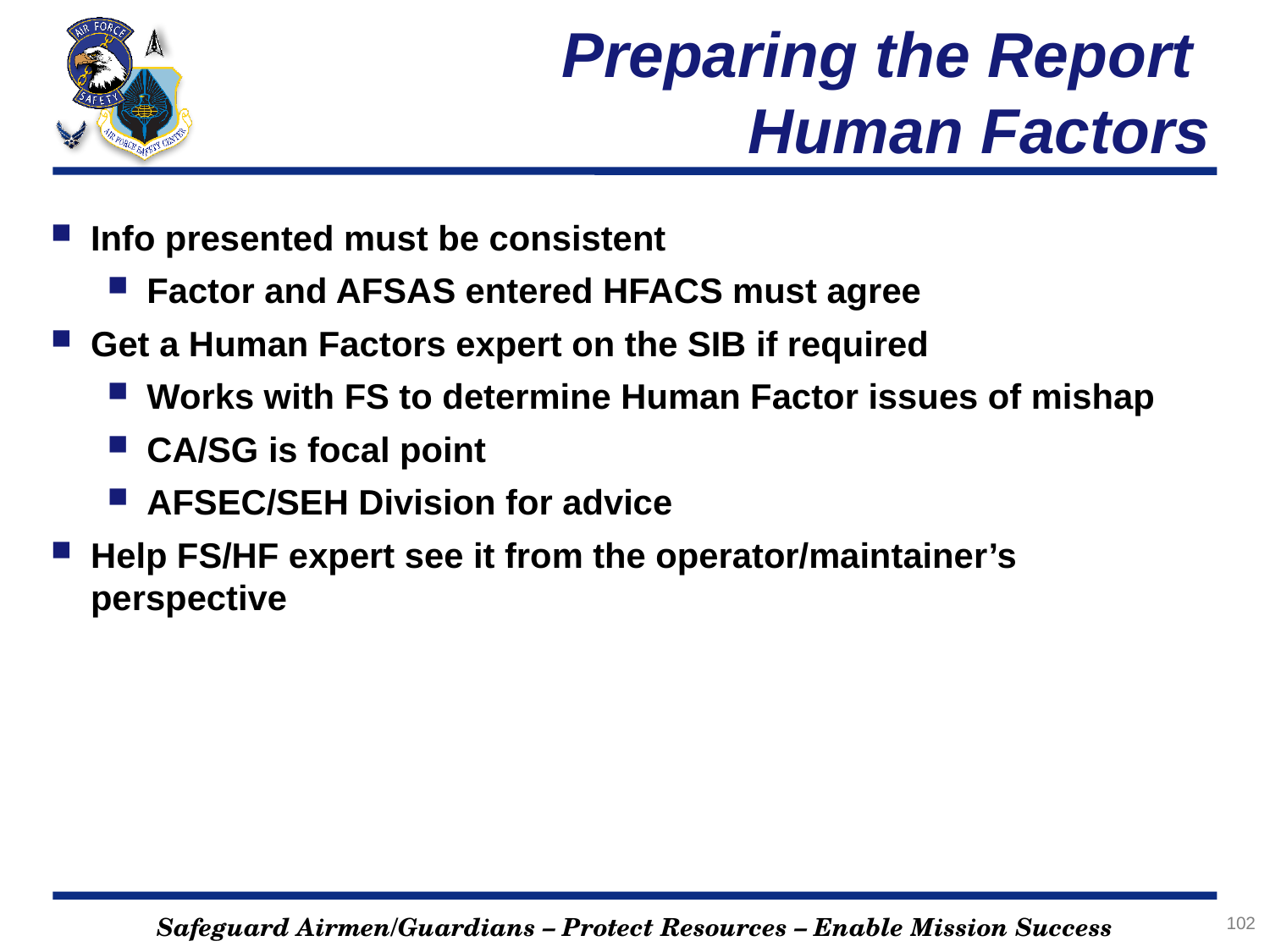

# Preparing the Report Human Factors
Info presented must be consistent
Factor and AFSAS entered HFACS must agree
Get a Human Factors expert on the SIB if required
Works with FS to determine Human Factor issues of mishap
CA/SG is focal point
AFSEC/SEH Division for advice
Help FS/HF expert see it from the operator/maintainer’s perspective

102